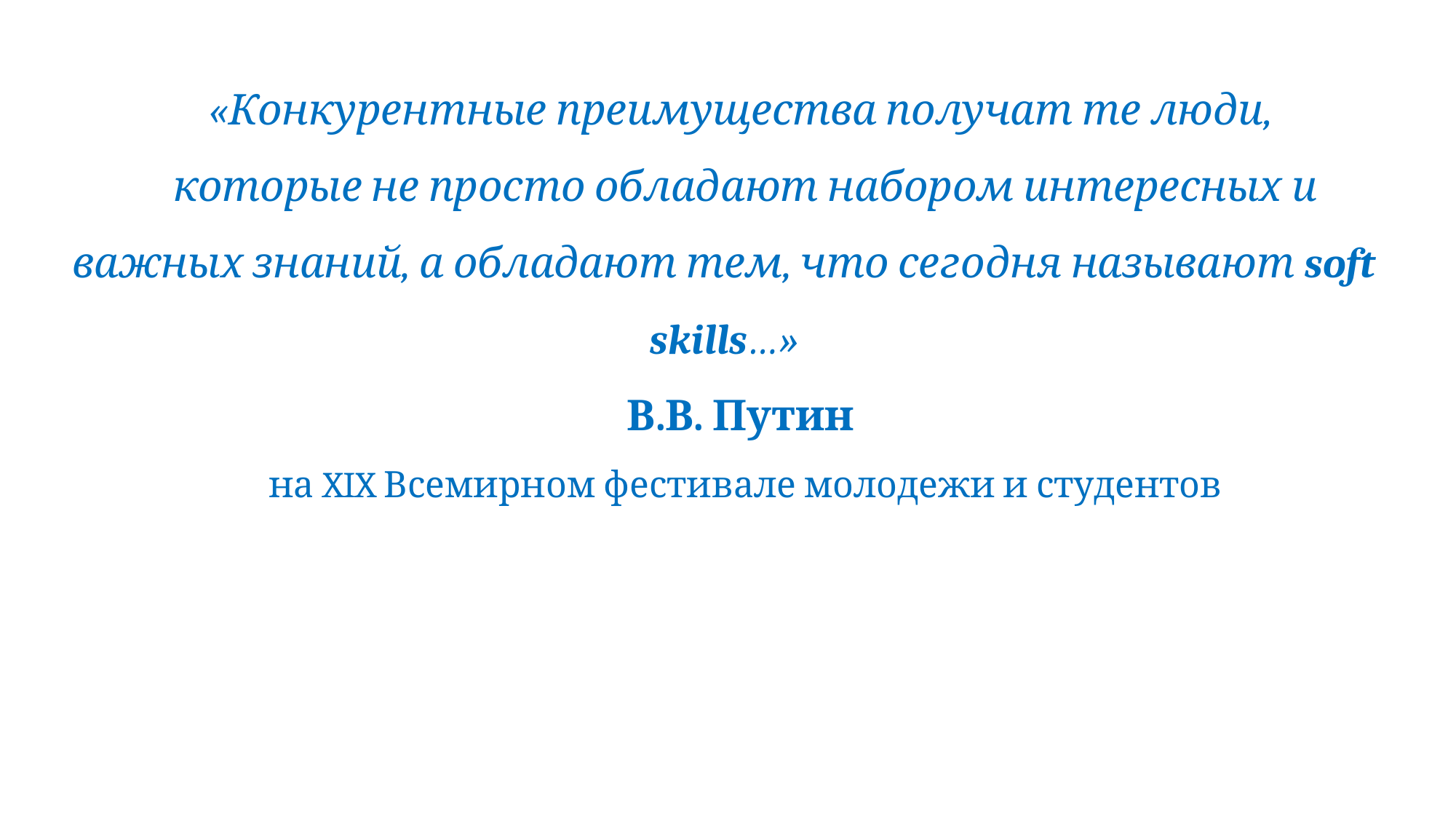

«Конкурентные преимущества получат те люди,
которые не просто обладают набором интересных и важных знаний, а обладают тем, что сегодня называют soft skills…»
В.В. Путин
на XIX Всемирном фестивале молодежи и студентов
СПАСИБО ЗА ВНИМАНИЕ!